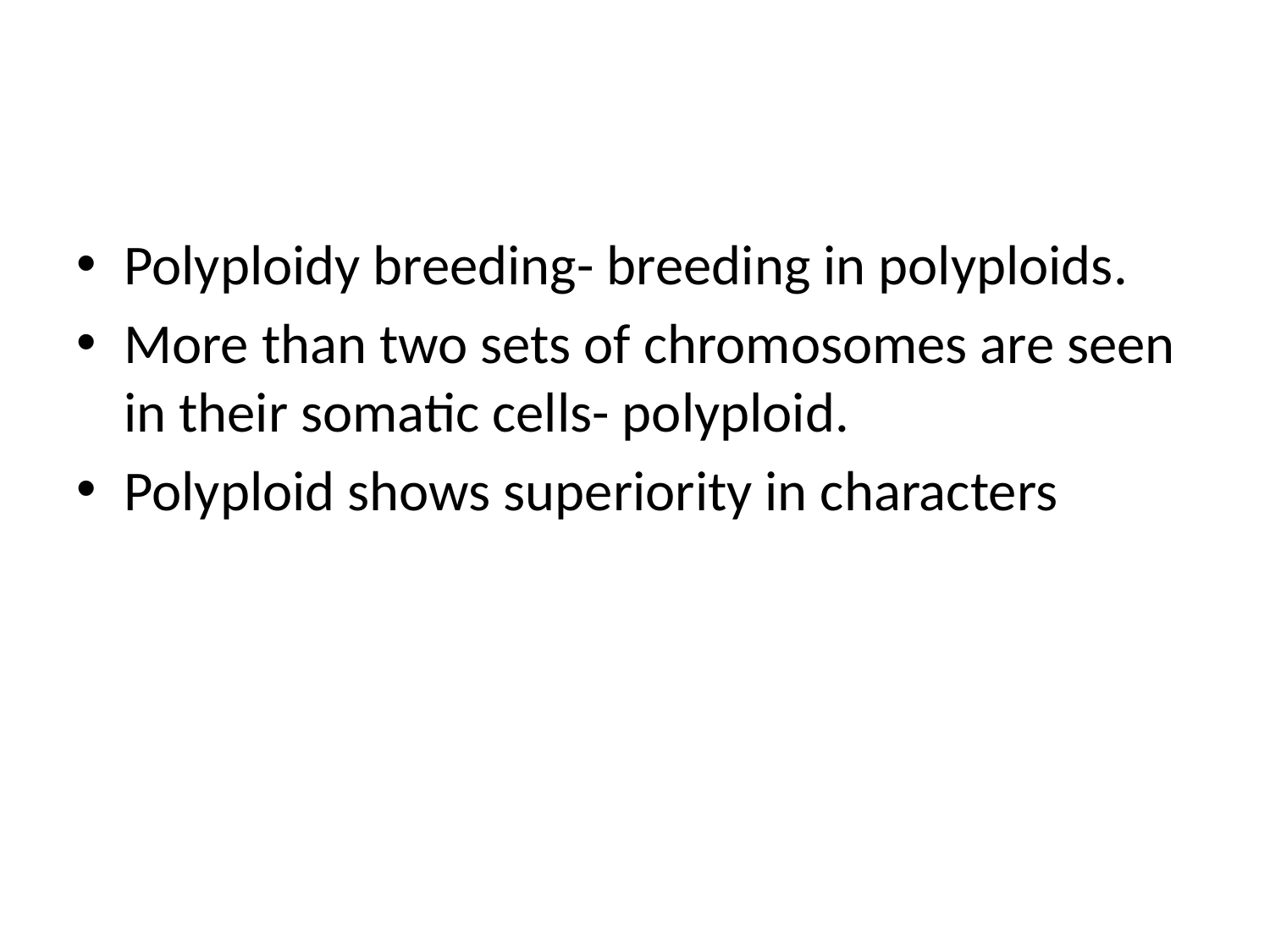

#
Polyploidy breeding- breeding in polyploids.
More than two sets of chromosomes are seen in their somatic cells- polyploid.
Polyploid shows superiority in characters